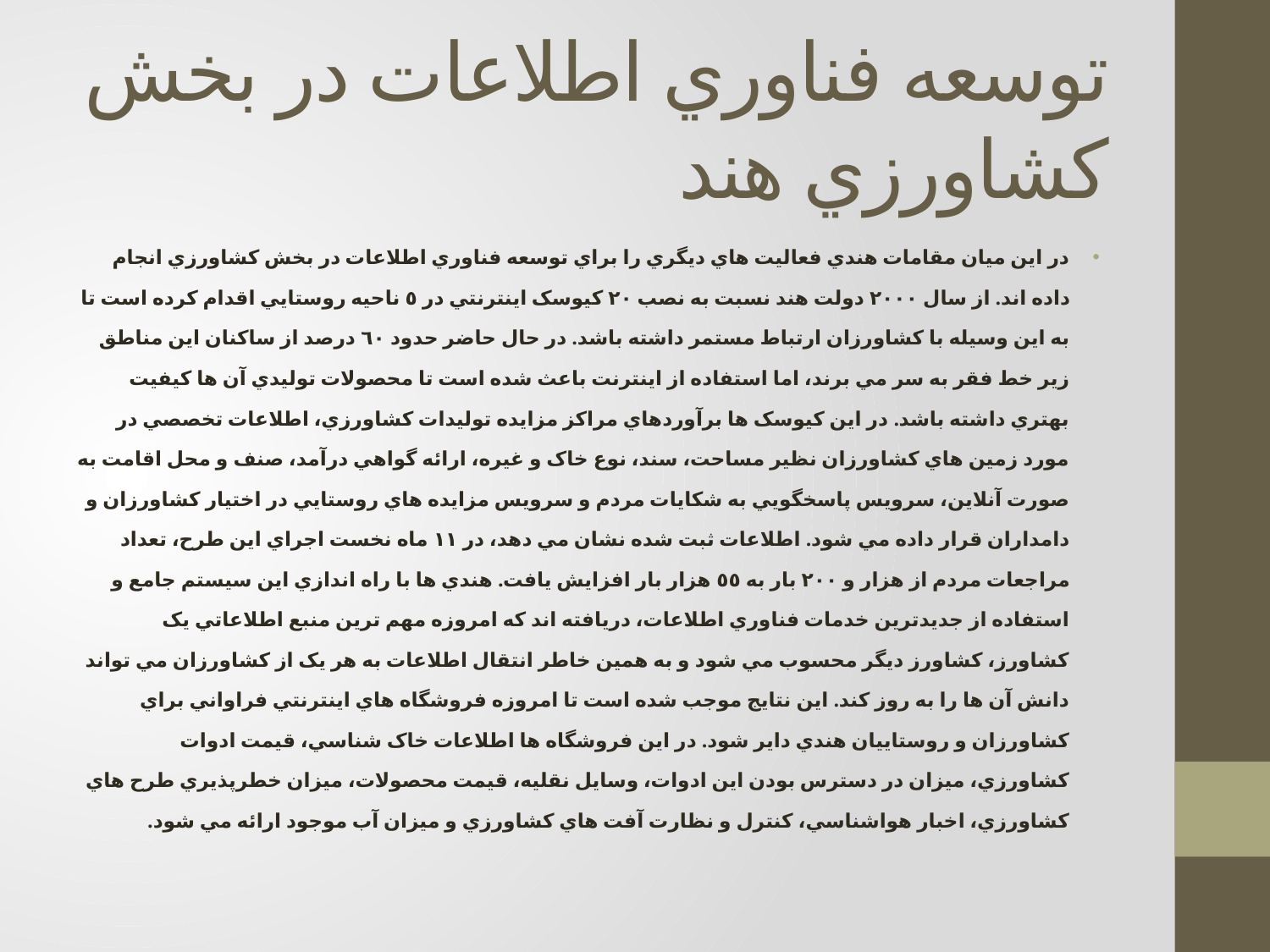

# توسعه فناوري اطلاعات در بخش کشاورزي هند
در اين ميان مقامات هندي فعاليت هاي ديگري را براي توسعه فناوري اطلاعات در بخش کشاورزي انجام داده اند. از سال ٢٠٠٠ دولت هند نسبت به نصب ٢٠ کيوسک اينترنتي در ٥ ناحيه روستايي اقدام کرده است تا به اين وسيله با کشاورزان ارتباط مستمر داشته باشد. در حال حاضر حدود ٦٠ درصد از ساکنان اين مناطق زير خط فقر به سر مي برند، اما استفاده از اينترنت باعث شده است تا محصولات توليدي آن ها کيفيت بهتري داشته باشد. در اين کيوسک ها برآوردهاي مراکز مزايده توليدات کشاورزي، اطلاعات تخصصي در مورد زمين هاي کشاورزان نظير مساحت، سند، نوع خاک و غيره، ارائه گواهي درآمد، صنف و محل اقامت به صورت آنلاين، سرويس پاسخگويي به شکايات مردم و سرويس مزايده هاي روستايي در اختيار کشاورزان و دامداران قرار داده مي شود. اطلاعات ثبت شده نشان مي دهد، در ١١ ماه نخست اجراي اين طرح، تعداد مراجعات مردم از هزار و ٢٠٠ بار به ٥٥ هزار بار افزايش يافت. هندي ها با راه اندازي اين سيستم جامع و استفاده از جديدترين خدمات فناوري اطلاعات، دريافته اند که امروزه مهم ترين منبع اطلاعاتي يک کشاورز، کشاورز ديگر محسوب مي شود و به همين خاطر انتقال اطلاعات به هر يک از کشاورزان مي تواند دانش آن ها را به روز کند. اين نتايج موجب شده است تا امروزه فروشگاه هاي اينترنتي فراواني براي کشاورزان و روستاييان هندي داير شود. در اين فروشگاه ها اطلاعات خاک شناسي، قيمت ادوات کشاورزي، ميزان در دسترس بودن اين ادوات، وسايل نقليه، قيمت محصولات، ميزان خطرپذيري طرح هاي کشاورزي، اخبار هواشناسي، کنترل و نظارت آفت هاي کشاورزي و ميزان آب موجود ارائه مي شود.